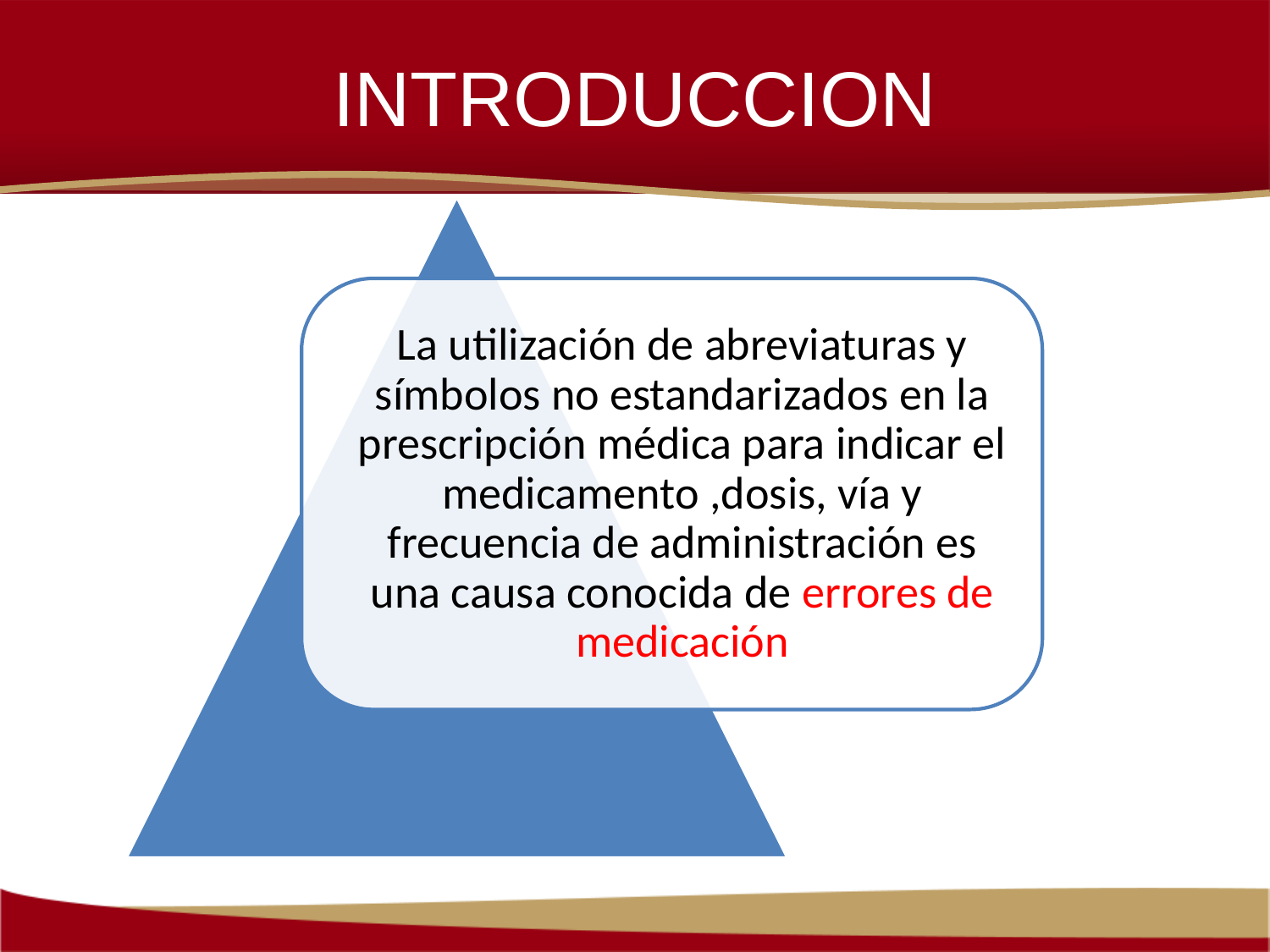

# INTRODUCCION
La utilización de abreviaturas y símbolos no estandarizados en la prescripción médica para indicar el medicamento ,dosis, vía y frecuencia de administración es una causa conocida de errores de medicación